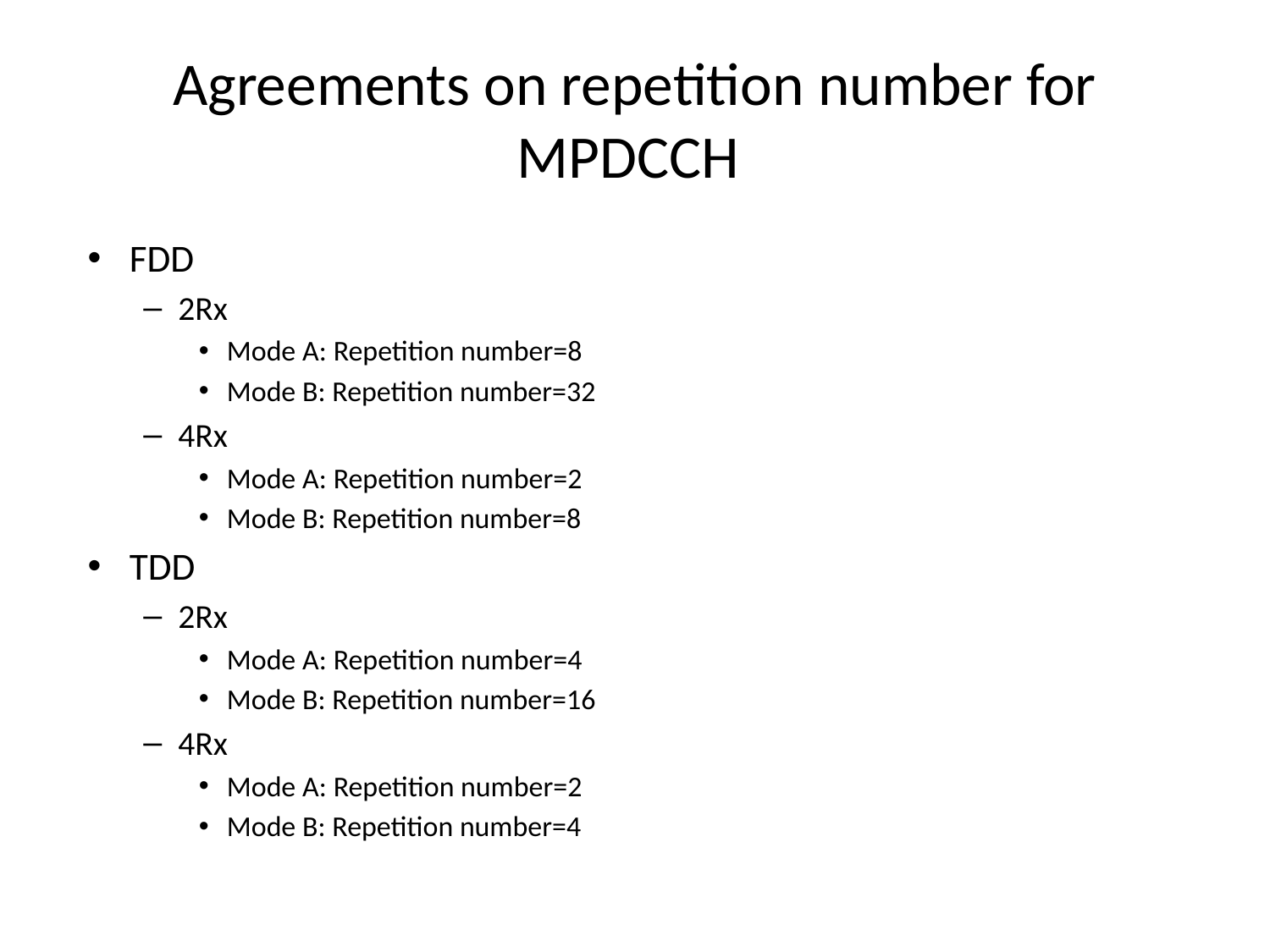

# Agreements on repetition number for MPDCCH
FDD
2Rx
Mode A: Repetition number=8
Mode B: Repetition number=32
4Rx
Mode A: Repetition number=2
Mode B: Repetition number=8
TDD
2Rx
Mode A: Repetition number=4
Mode B: Repetition number=16
4Rx
Mode A: Repetition number=2
Mode B: Repetition number=4